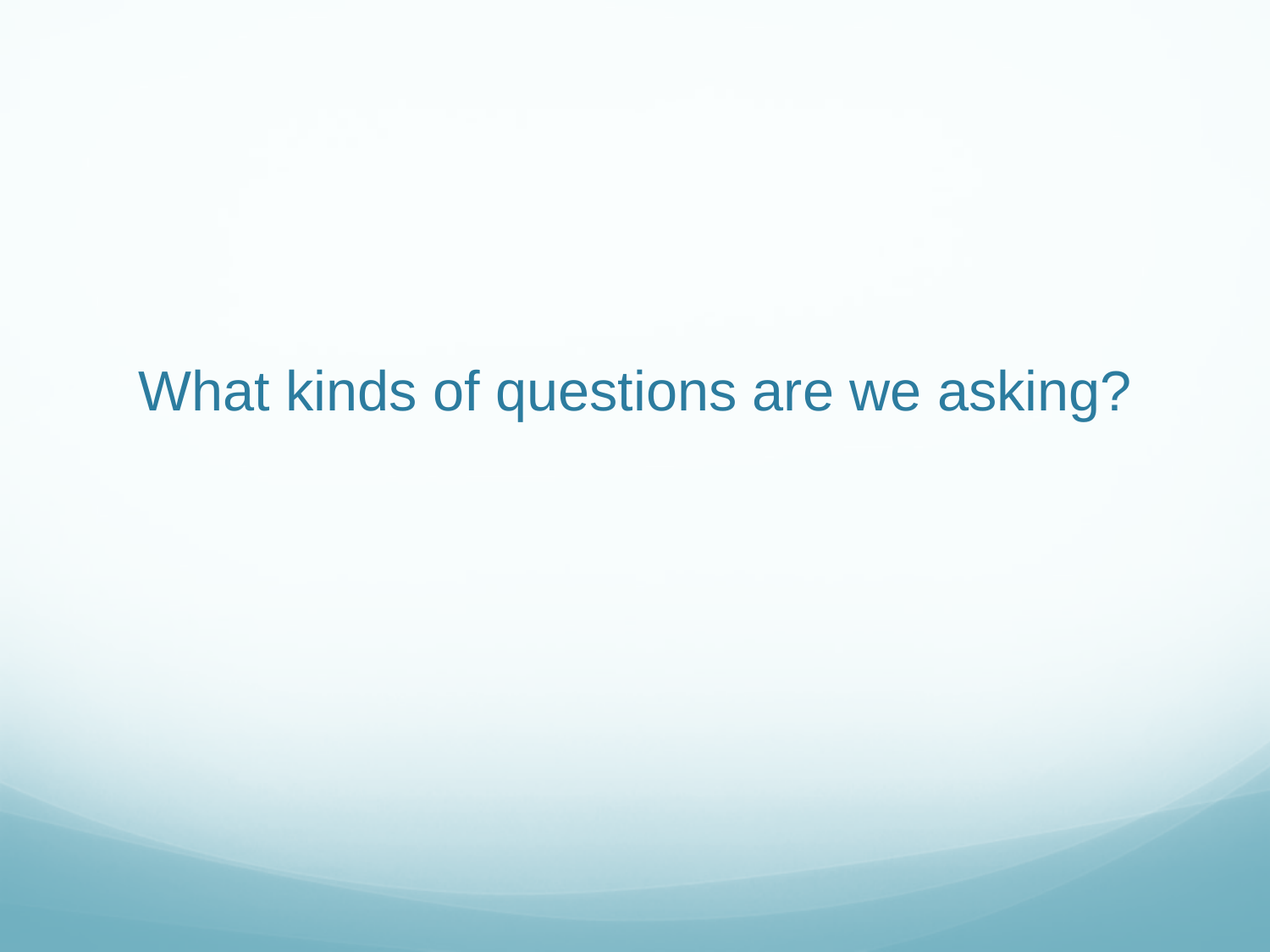

# What kinds of questions are we asking?